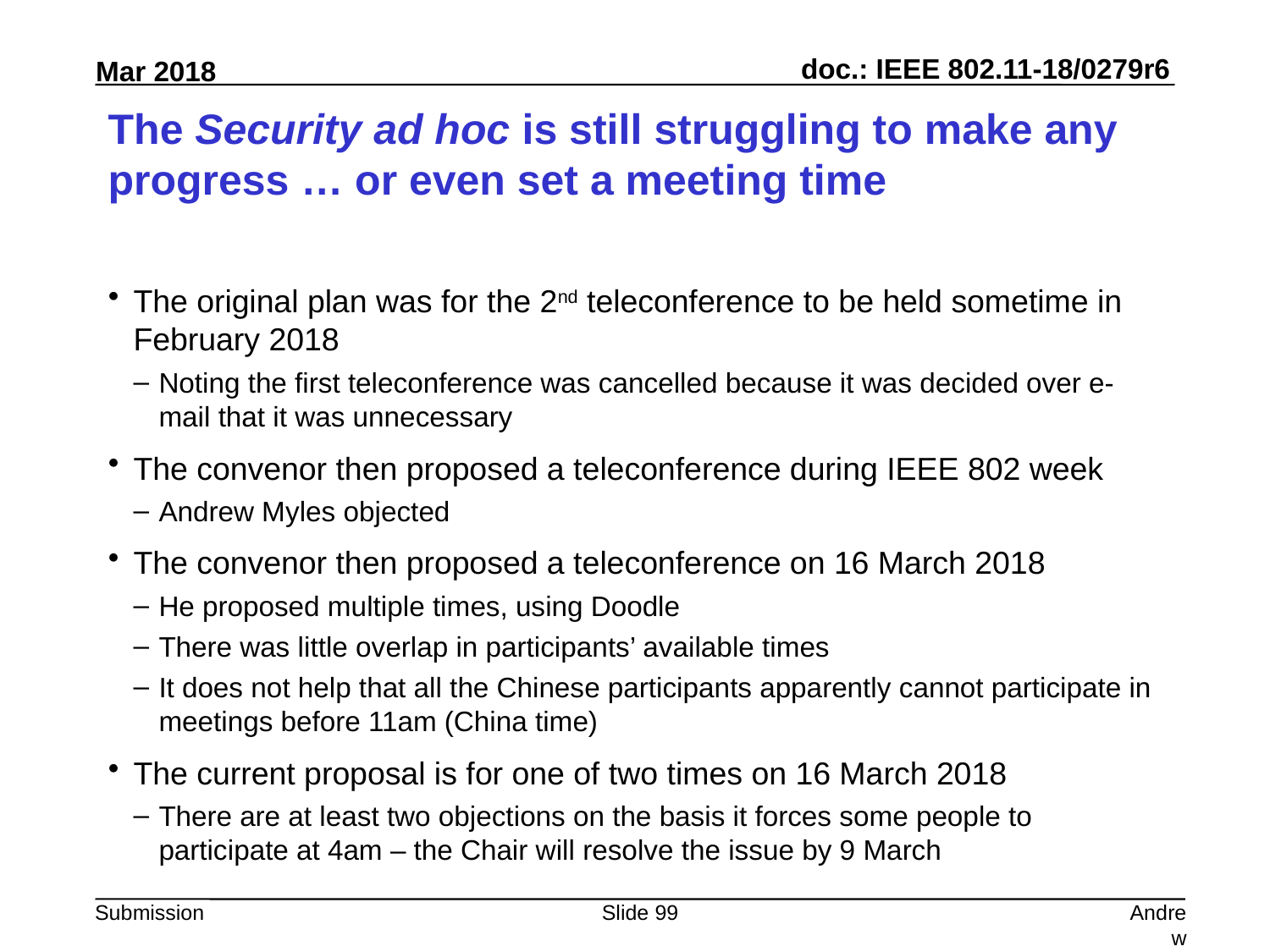

# The Security ad hoc is still struggling to make any progress … or even set a meeting time
The original plan was for the 2nd teleconference to be held sometime in February 2018
Noting the first teleconference was cancelled because it was decided over e-mail that it was unnecessary
The convenor then proposed a teleconference during IEEE 802 week
Andrew Myles objected
The convenor then proposed a teleconference on 16 March 2018
He proposed multiple times, using Doodle
There was little overlap in participants’ available times
It does not help that all the Chinese participants apparently cannot participate in meetings before 11am (China time)
The current proposal is for one of two times on 16 March 2018
There are at least two objections on the basis it forces some people to participate at 4am – the Chair will resolve the issue by 9 March
Slide 99
Andrew Myles, Cisco